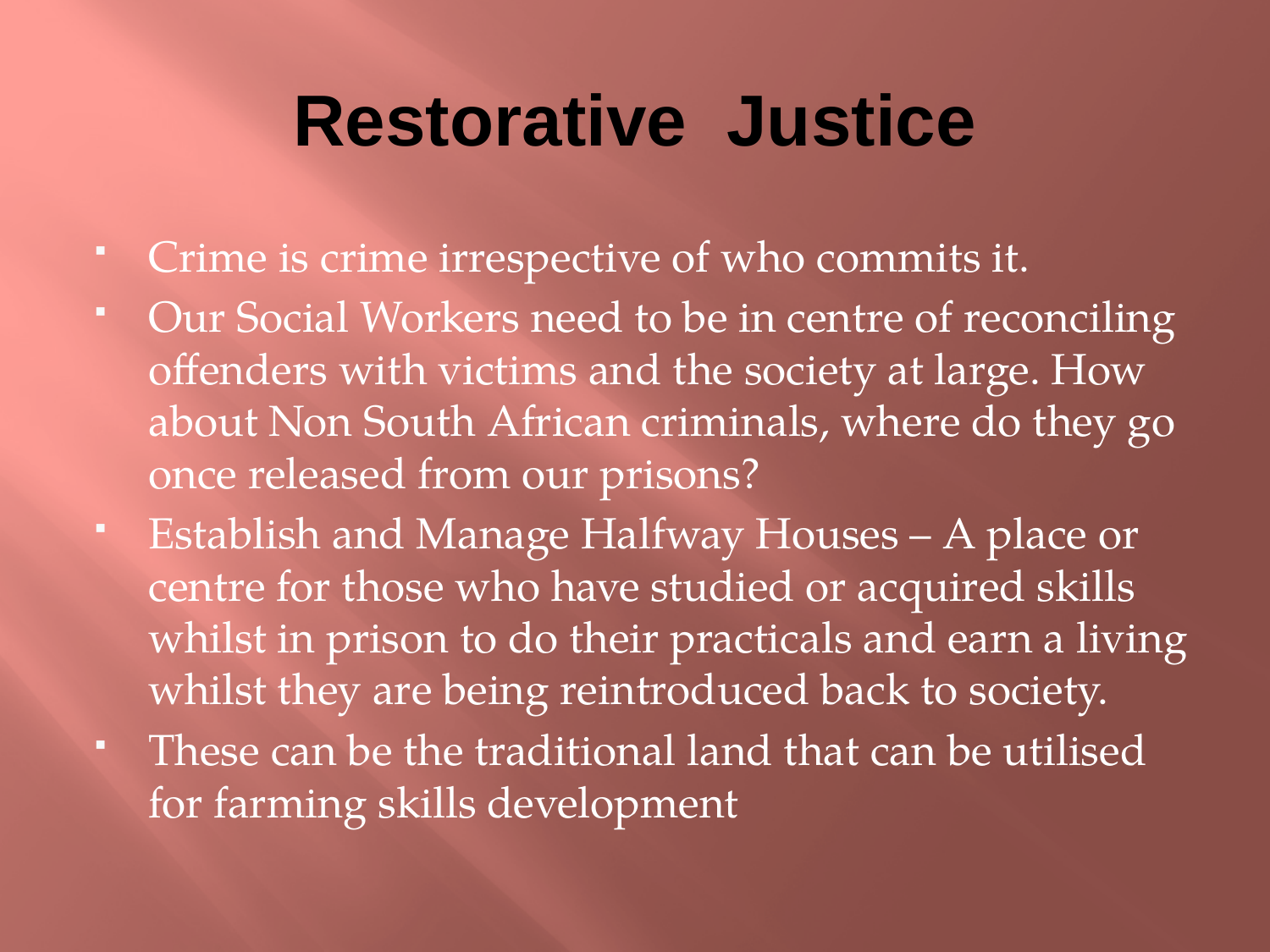

# Restorative  Justice
Crime is crime irrespective of who commits it.
Our Social Workers need to be in centre of reconciling offenders with victims and the society at large. How about Non South African criminals, where do they go once released from our prisons?
Establish and Manage Halfway Houses – A place or centre for those who have studied or acquired skills whilst in prison to do their practicals and earn a living whilst they are being reintroduced back to society.
These can be the traditional land that can be utilised for farming skills development